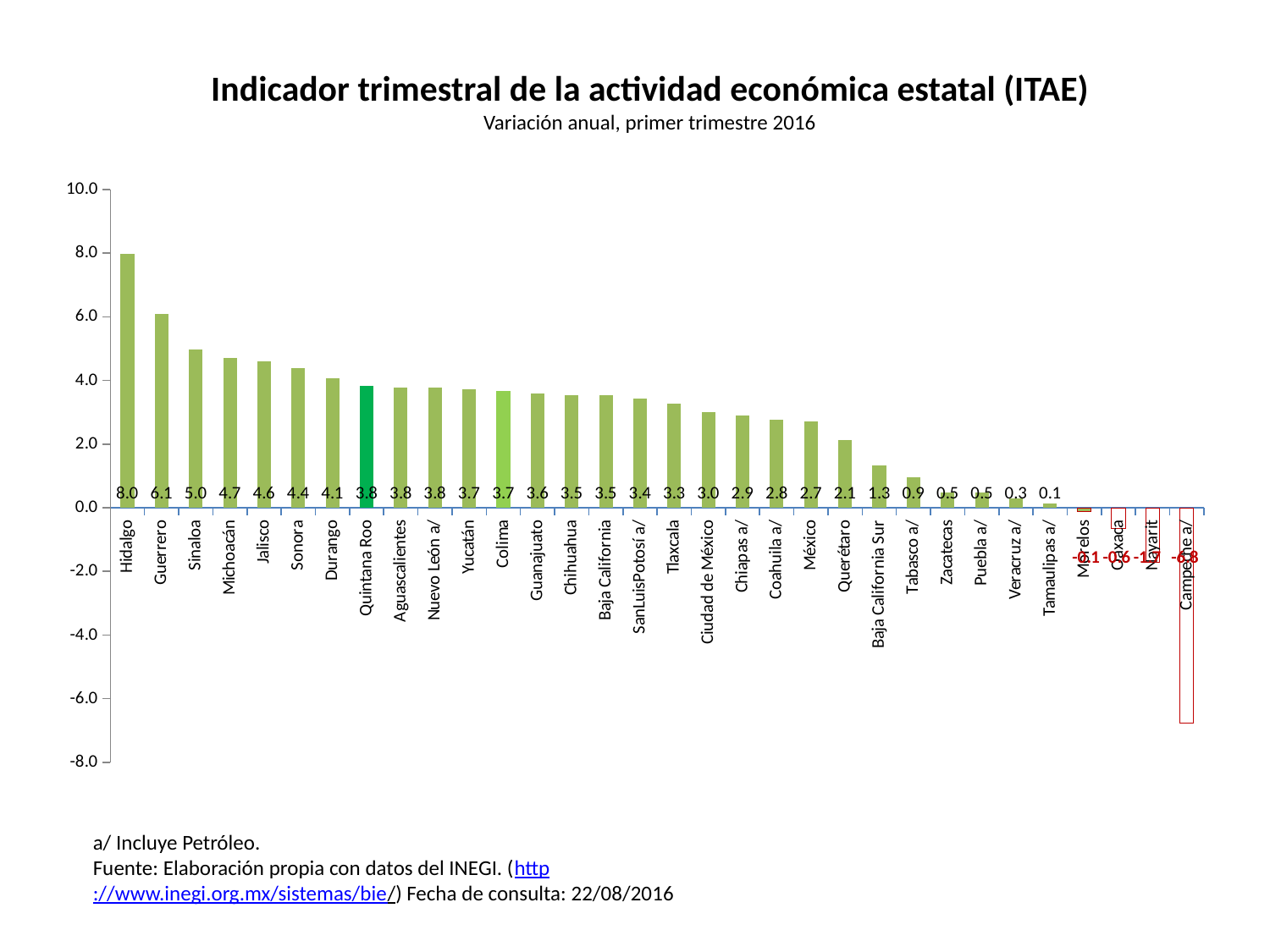

Indicador trimestral de la actividad económica estatal (ITAE)
Variación anual, primer trimestre 2016

### Chart

| Category |  |
|---|---|
| Hidalgo | 7.973160849 |
| Guerrero | 6.092978685 |
| Sinaloa | 4.981134001 |
| Michoacán | 4.714945059999994 |
| Jalisco | 4.609550474999996 |
| Sonora | 4.400260438000004 |
| Durango | 4.07101894 |
| Quintana Roo | 3.818162695999998 |
| Aguascalientes | 3.789072338 |
| Nuevo León a/ | 3.776406252 |
| Yucatán | 3.73252671 |
| Colima | 3.659866952 |
| Guanajuato | 3.5966367289999996 |
| Chihuahua | 3.539365039999998 |
| Baja California | 3.5289945200000012 |
| SanLuisPotosí a/ | 3.422033047 |
| Tlaxcala | 3.281692604 |
| Ciudad de México | 2.998224838 |
| Chiapas a/ | 2.8950876229999993 |
| Coahuila a/ | 2.760227210000002 |
| México | 2.701136474 |
| Querétaro | 2.127261558000003 |
| Baja California Sur | 1.339164223999999 |
| Tabasco a/ | 0.9446802710000004 |
| Zacatecas | 0.4905646090000004 |
| Puebla a/ | 0.4904136100000002 |
| Veracruz a/ | 0.30190681100000044 |
| Tamaulipas a/ | 0.141892371 |
| Morelos | -0.10689824500000006 |
| Oaxaca | -0.6413944470000007 |
| Nayarit | -1.7037472809999992 |
| Campeche a/ | -6.764182684999996 |

### Chart

| Category |
|---|
a/ Incluye Petróleo.
Fuente: Elaboración propia con datos del INEGI. (http://www.inegi.org.mx/sistemas/bie/) Fecha de consulta: 22/08/2016